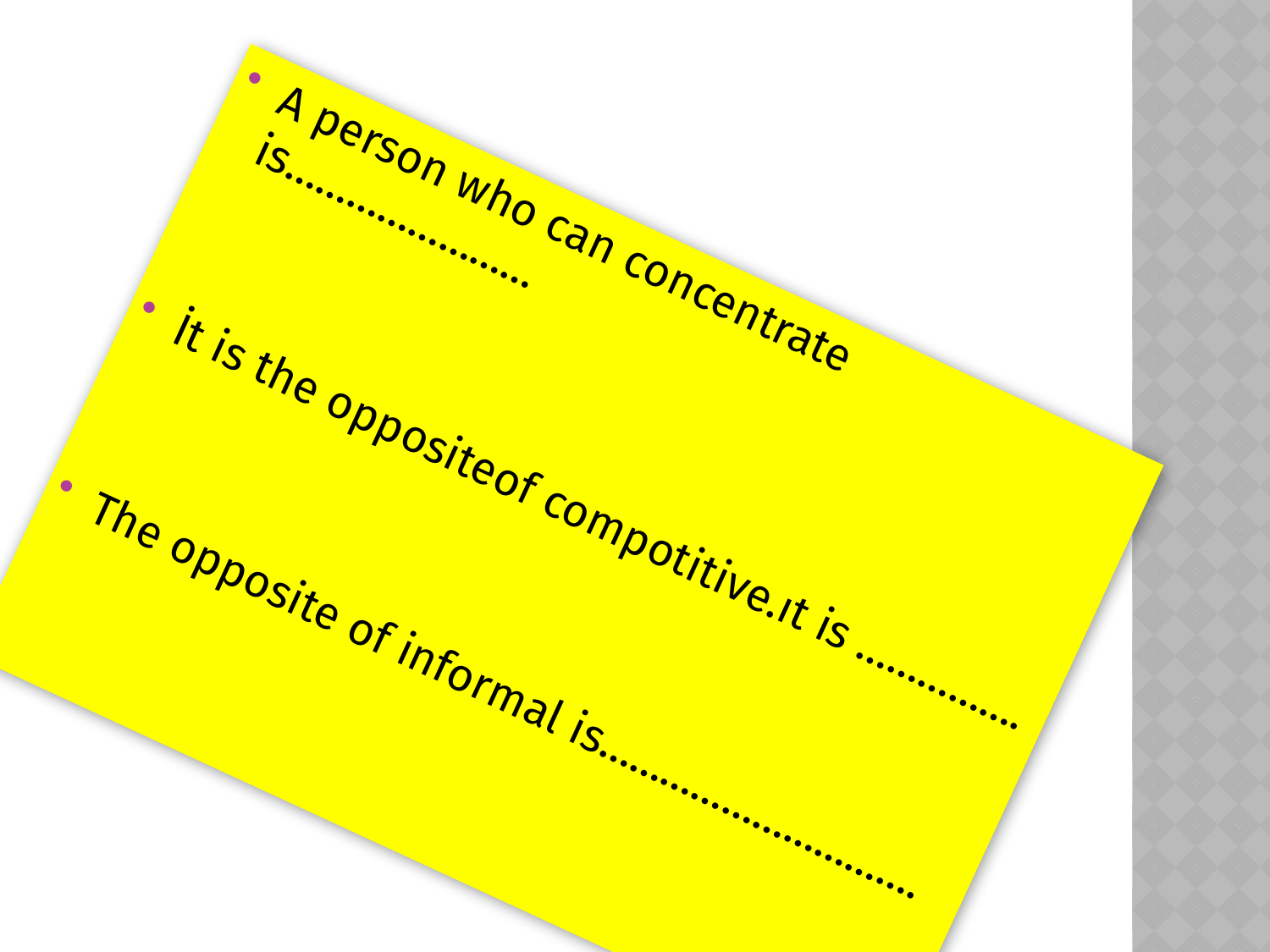

A person who can concentrate is……………………

İt is the oppositeof compotitive.ıt is …………….

The opposite of informal is………………………….